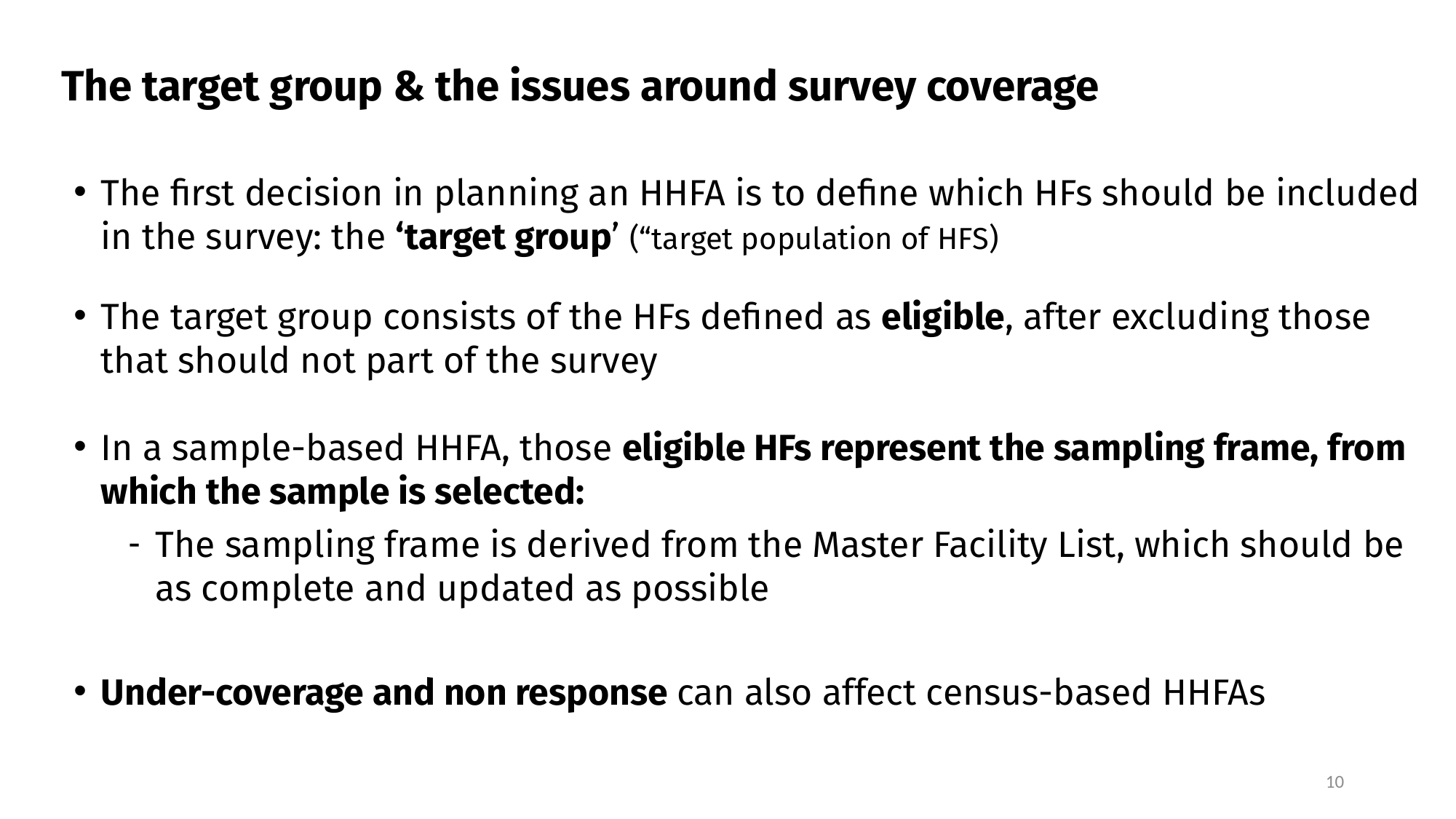

The target group & the issues around survey coverage
The first decision in planning an HHFA is to define which HFs should be included in the survey: the ‘target group’ (“target population of HFS)

The target group consists of the HFs defined as eligible, after excluding those that should not part of the survey

In a sample-based HHFA, those eligible HFs represent the sampling frame, from which the sample is selected:
The sampling frame is derived from the Master Facility List, which should be as complete and updated as possible

Under-coverage and non response can also affect census-based HHFAs

10